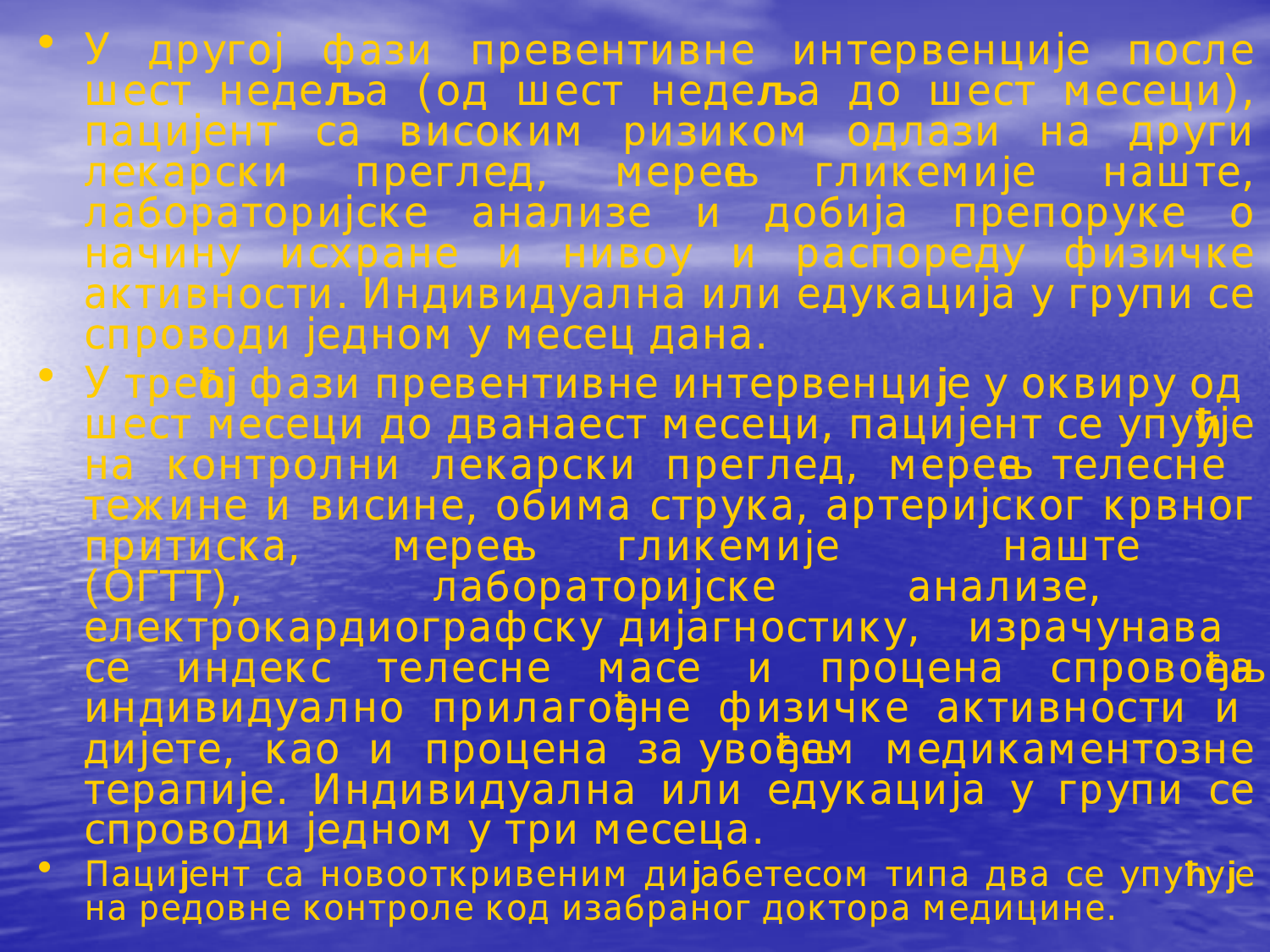

У другој фази превентивне интервенције после шест недеља (од шест недеља до шест месеци), пацијент са високим ризиком одлази на други лекарски преглед, мерење гликемије наште, лабораторијске анализе и добија препоруке о начину исхране и нивоу и распореду физичке активности. Индивидуална или едукација у групи се спроводи једном у месец дана.
У трећој фази превентивне интервенције у оквиру од  шест месеци до дванаест месеци, пацијент се упућује на контролни лекарски преглед, мерење телесне  тежине и висине, обима струка, артеријског крвног притиска, мерење гликемије	наште	(ОГТТ), 	лабораторијске 	анализе, 	електрокардиографску дијагностику,   израчунава   се   индекс   телесне   масе   и   процена   спровођења индивидуално  прилагођене  физичке  активности  и  дијете,  као  и  процена  за увођењем  медикаментозне терапије. Индивидуална или едукација у групи се спроводи једном у три месеца.
Пацијент са новооткривеним дијабетесом типа два се упућује на редовне контроле код изабраног доктора медицине.